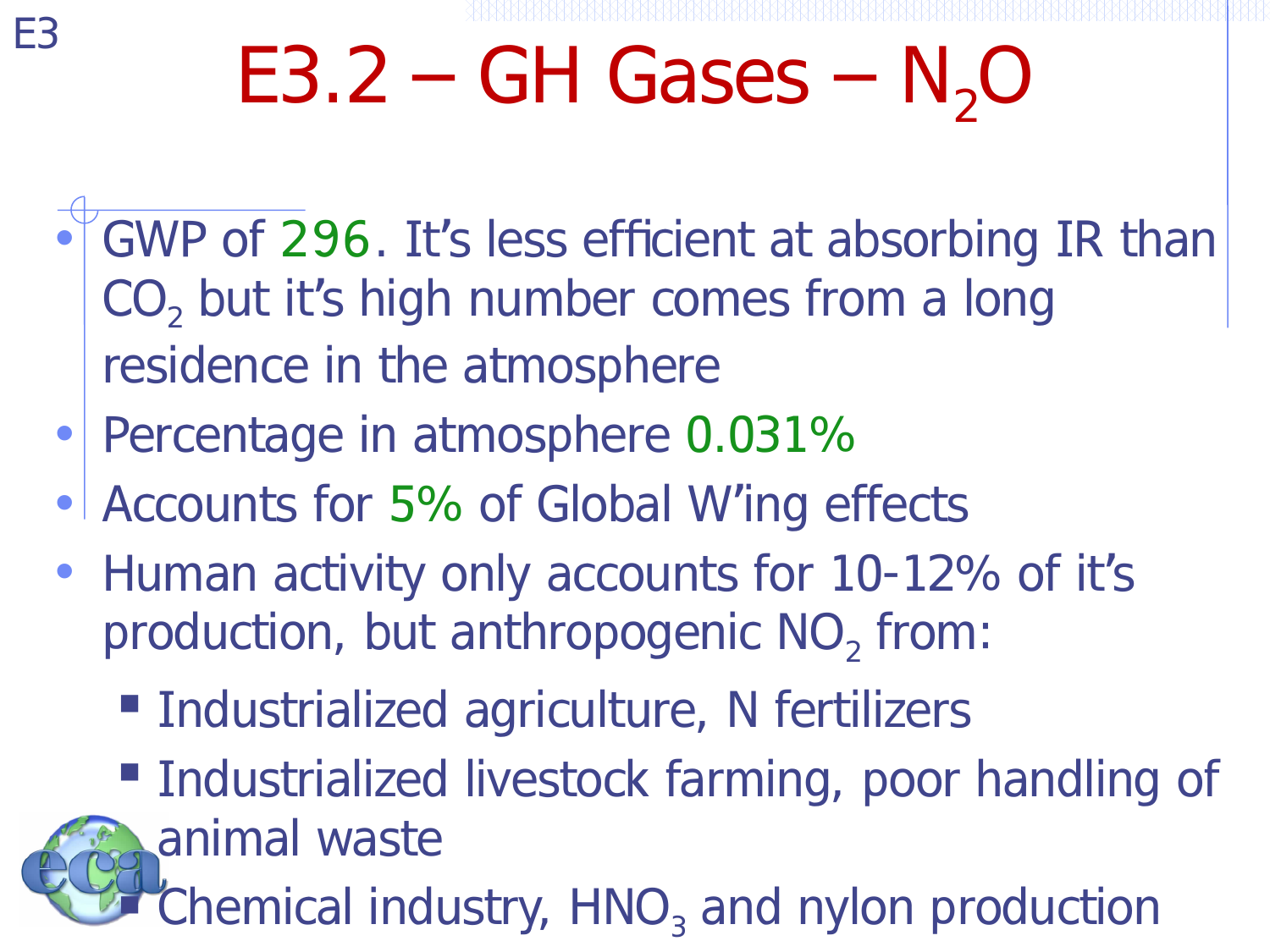

# E3.2 – GH Gases – N2O
GWP of 296. It’s less efficient at absorbing IR than CO2 but it’s high number comes from a long residence in the atmosphere
Percentage in atmosphere 0.031%
Accounts for 5% of Global W’ing effects
Human activity only accounts for 10-12% of it’s production, but anthropogenic NO2 from:
Industrialized agriculture, N fertilizers
Industrialized livestock farming, poor handling of animal waste
Chemical industry, HNO3 and nylon production